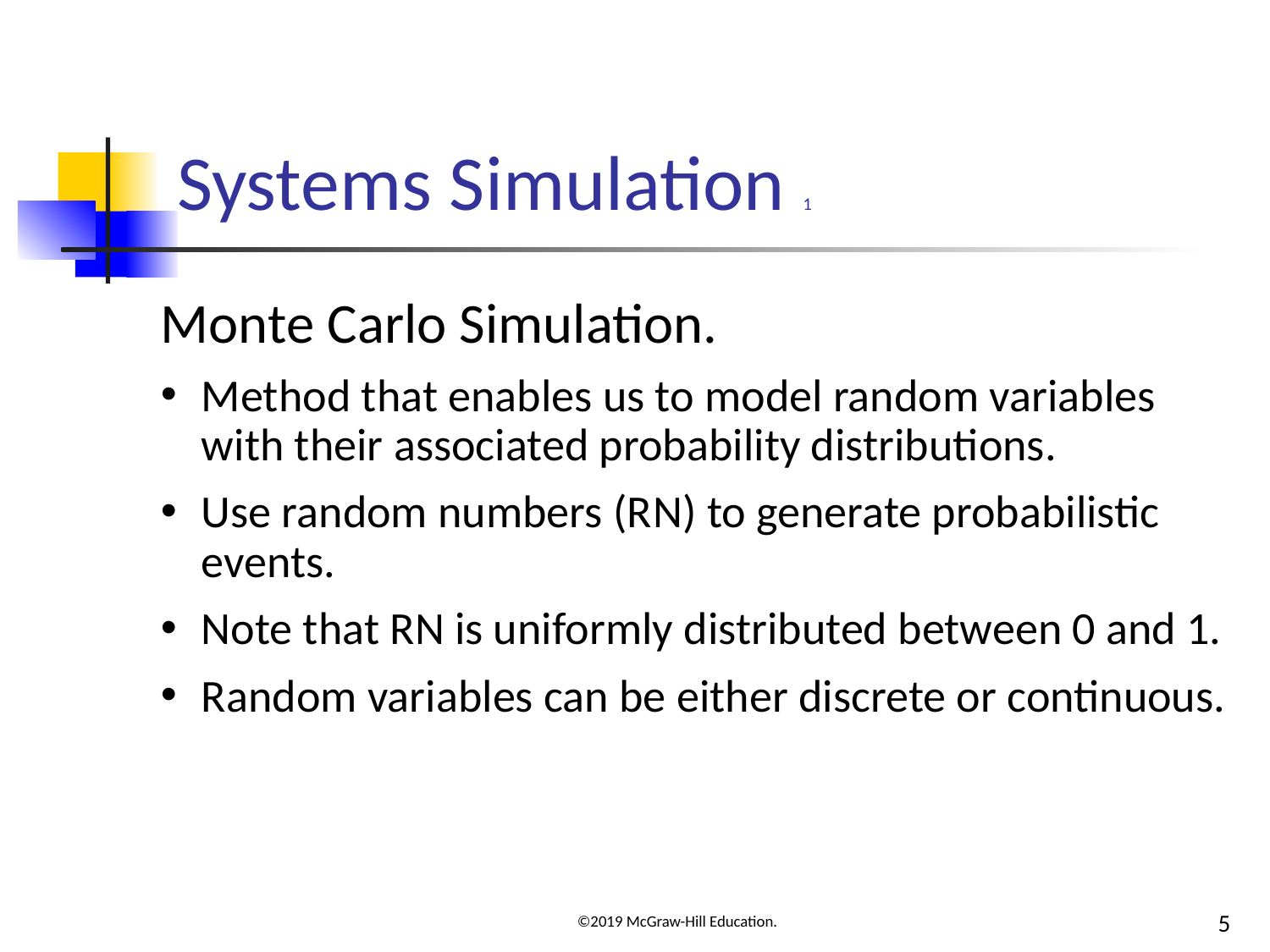

# Systems Simulation 1
Monte Carlo Simulation.
Method that enables us to model random variables with their associated probability distributions.
Use random numbers (R N) to generate probabilistic events.
Note that RN is uniformly distributed between 0 and 1.
Random variables can be either discrete or continuous.